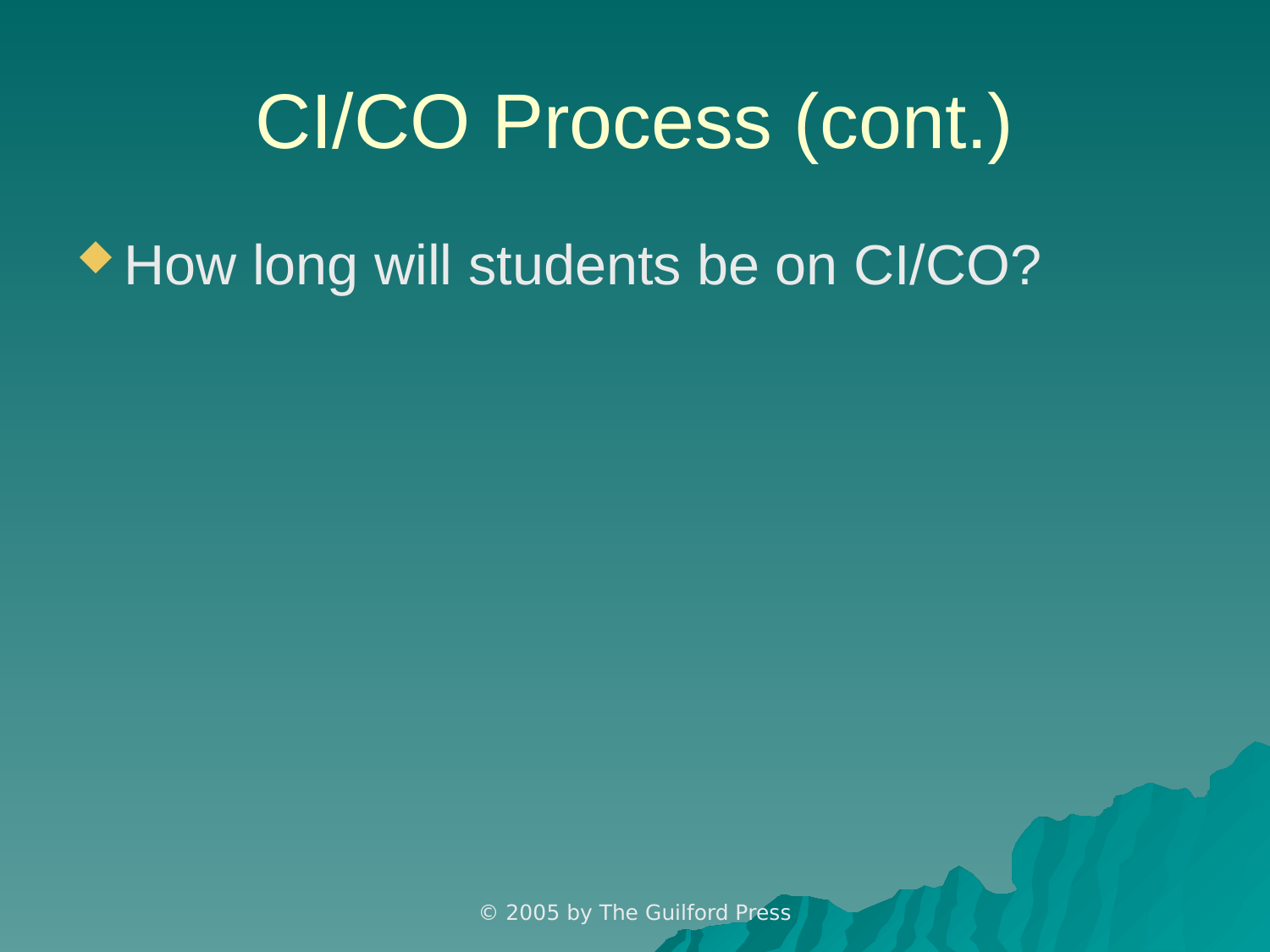

# CI/CO Process (cont.)
How long will students be on CI/CO?

© 2005 by The Guilford Press